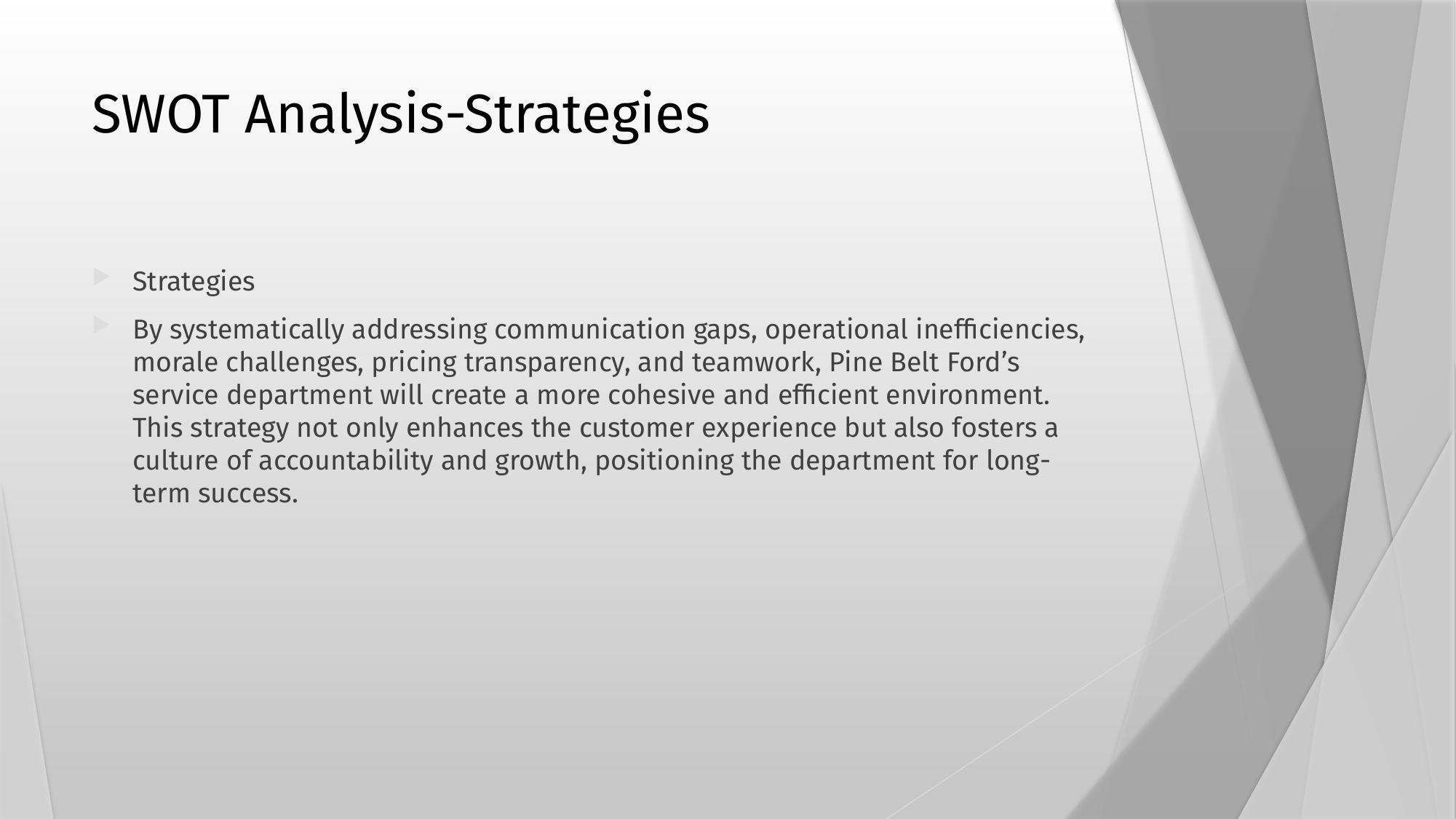

# SWOT Analysis-Strategies
Strategies
By systematically addressing communication gaps, operational inefficiencies, morale challenges, pricing transparency, and teamwork, Pine Belt Ford’s service department will create a more cohesive and efficient environment. This strategy not only enhances the customer experience but also fosters a culture of accountability and growth, positioning the department for long-term success.